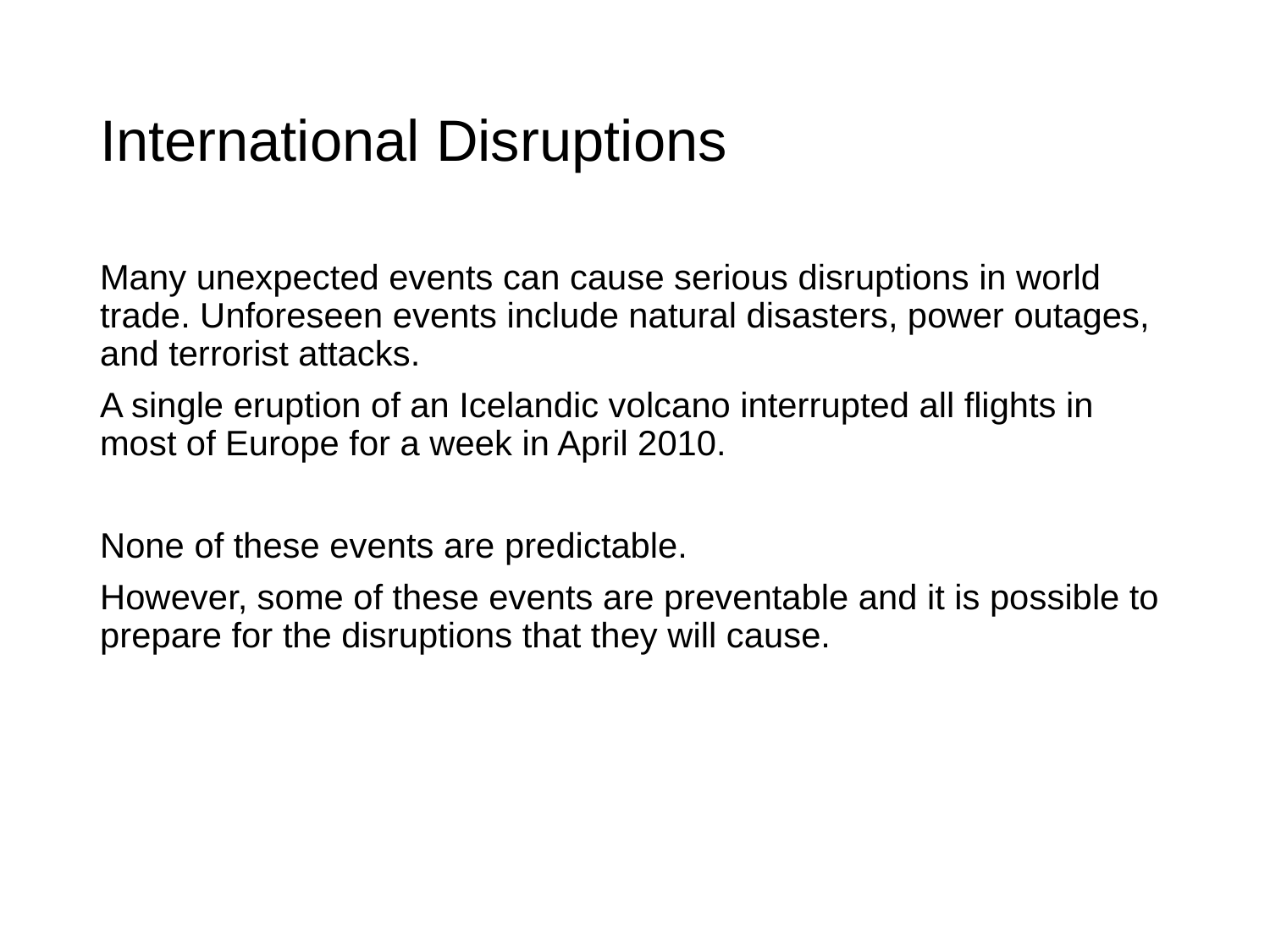

# International Disruptions
Many unexpected events can cause serious disruptions in world trade. Unforeseen events include natural disasters, power outages, and terrorist attacks.
A single eruption of an Icelandic volcano interrupted all flights in most of Europe for a week in April 2010.

None of these events are predictable.
However, some of these events are preventable and it is possible to prepare for the disruptions that they will cause.